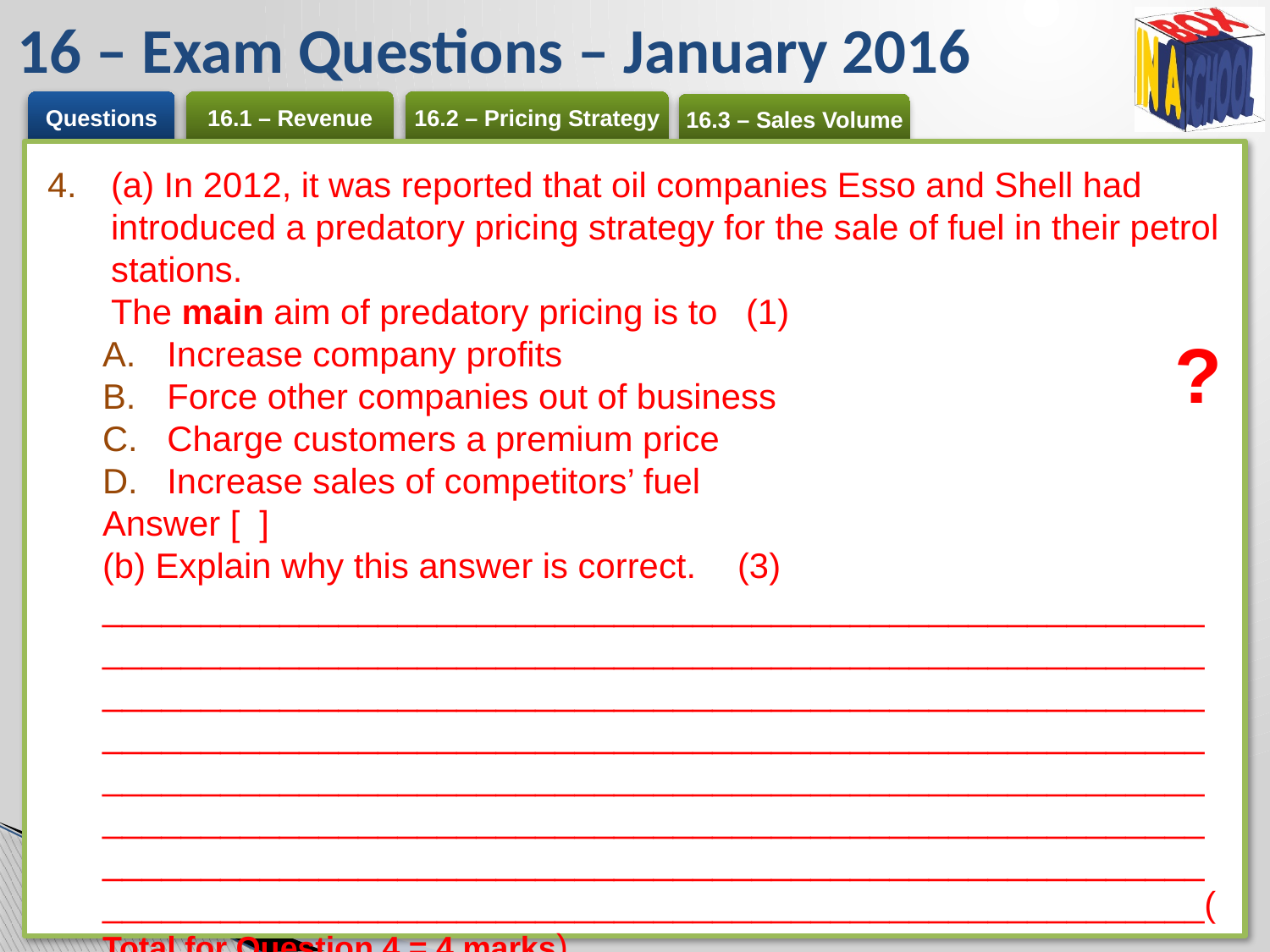

# 16 – Exam Questions – January 2016
(a) In 2012, it was reported that oil companies Esso and Shell had introduced a predatory pricing strategy for the sale of fuel in their petrol stations.
The main aim of predatory pricing is to	(1)
Increase company profits
Force other companies out of business
Charge customers a premium price
Increase sales of competitors’ fuel
Answer [  ]
(b) Explain why this answer is correct.	(3)
________________________________________________________________________________________________________________________________________________________________________________________________________________________________________________________________________________________________________________________________________________________________________________________________________________________________________________________________(Total for Question 4 = 4 marks)
?